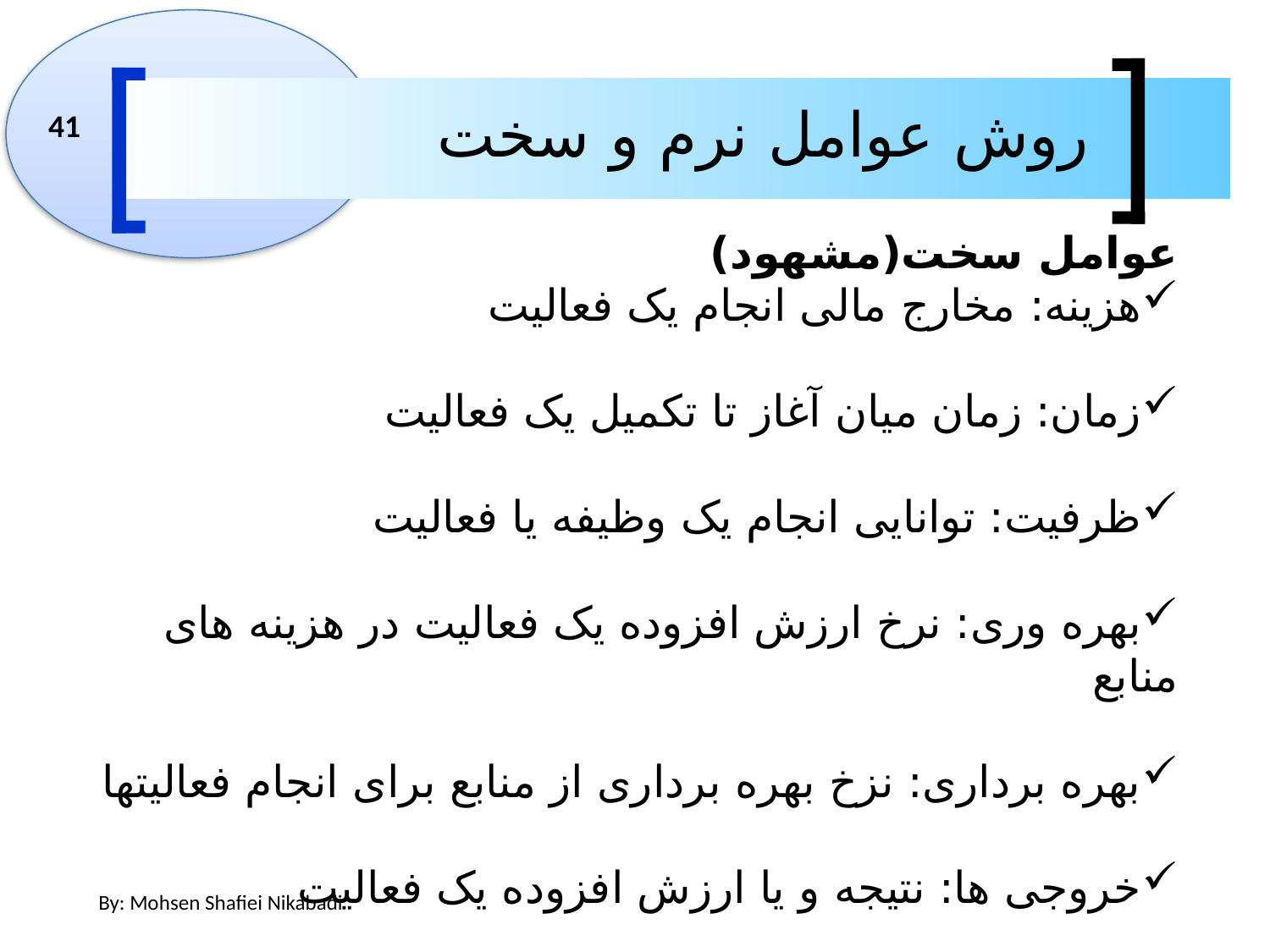

روش عوامل نرم و سخت
41
عوامل سخت(مشهود)
هزینه: مخارج مالی انجام یک فعالیت

زمان: زمان میان آغاز تا تکمیل یک فعالیت

ظرفیت: توانایی انجام یک وظیفه یا فعالیت

بهره وری: نرخ ارزش افزوده یک فعالیت در هزینه های منابع

بهره برداری: نزخ بهره برداری از منابع برای انجام فعالیتها

خروجی ها: نتیجه و یا ارزش افزوده یک فعالیت
By: Mohsen Shafiei Nikabadi